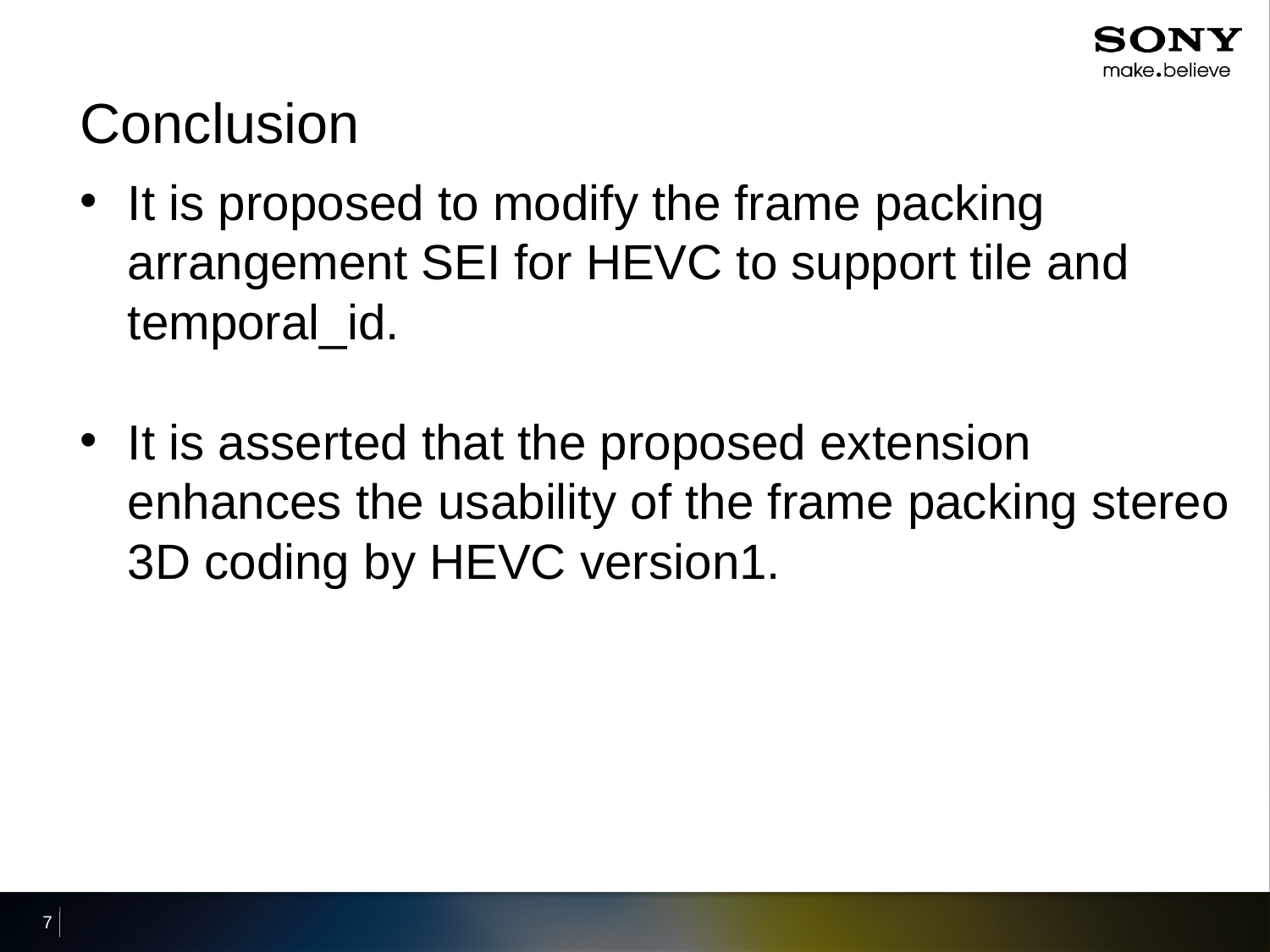

# Conclusion
It is proposed to modify the frame packing arrangement SEI for HEVC to support tile and temporal_id.

It is asserted that the proposed extension enhances the usability of the frame packing stereo 3D coding by HEVC version1.

7